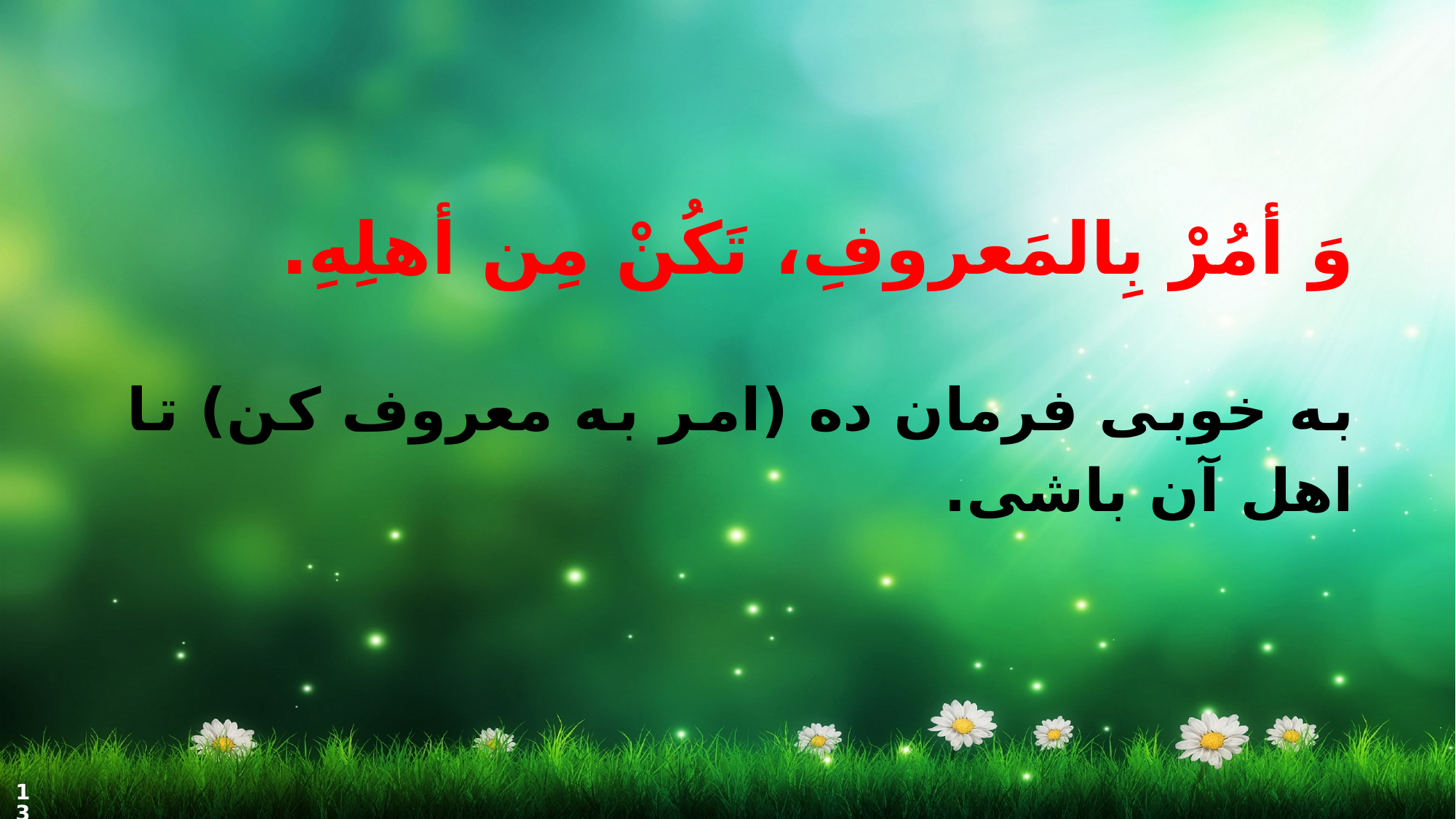

وَ أمُرْ بِالمَعروفِ، تَكُنْ مِن أهلِهِ.

به خوبى فرمان ده (امر به معروف کن) تا اهل آن باشى.